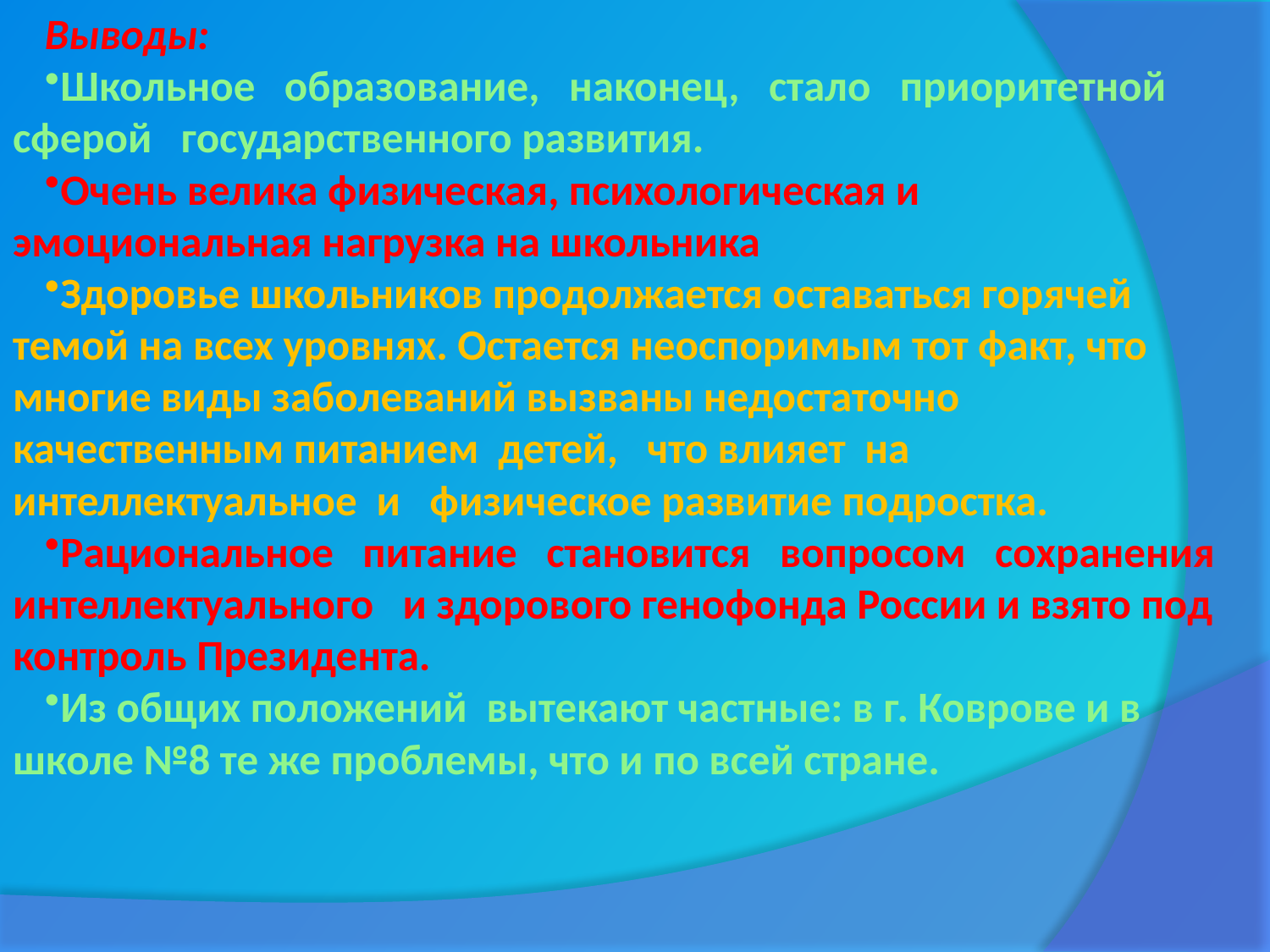

Выводы:
Школьное   образование,   наконец,   стало   приоритетной   сферой   государственного развития.
Очень велика физическая, психологическая и эмоциональная нагрузка на школьника
Здоровье школьников продолжается оставаться горячей темой на всех уровнях. Остается неоспоримым тот факт, что многие виды заболеваний вызваны недостаточно качественным питанием  детей,   что влияет  на  интеллектуальное  и   физическое развитие подростка.
Рациональное   питание   становится   вопросом   сохранения интеллектуального   и здорового генофонда России и взято под контроль Президента.
Из общих положений  вытекают частные: в г. Коврове и в школе №8 те же проблемы, что и по всей стране.